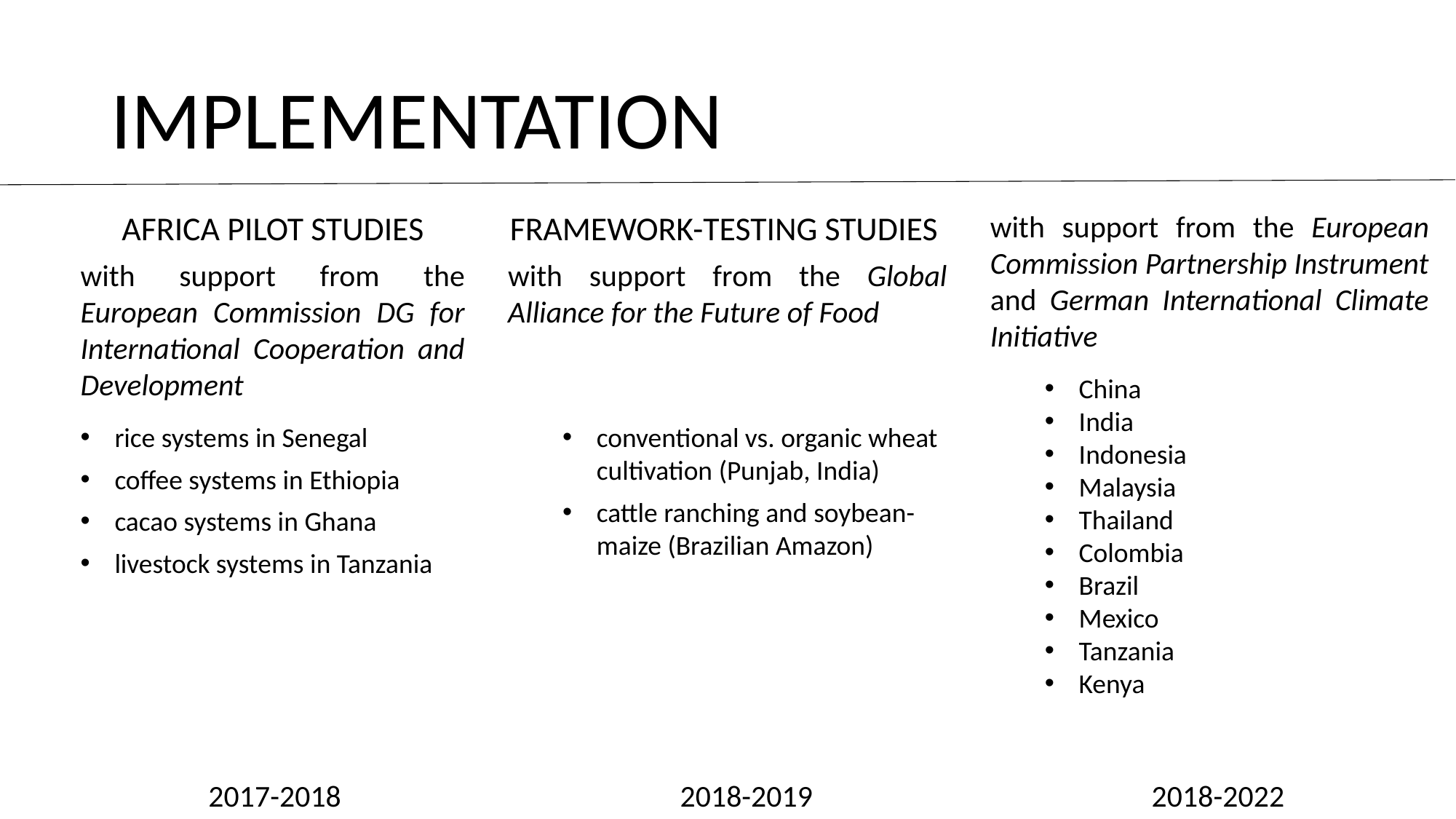

# IMPLEMENTATION
AFRICA PILOT STUDIES
with support from the European Commission DG for International Cooperation and Development
rice systems in Senegal
coffee systems in Ethiopia
cacao systems in Ghana
livestock systems in Tanzania

FRAMEWORK-TESTING STUDIES
with support from the Global Alliance for the Future of Food

conventional vs. organic wheat cultivation (Punjab, India)
cattle ranching and soybean-maize (Brazilian Amazon)

COUNTRY IMPLEMENTATION
with support from the European Commission Partnership Instrument and German International Climate Initiative
China
India
Indonesia
Malaysia
Thailand
Colombia
Brazil
Mexico
Tanzania
Kenya

2017-2018
2018-2019
2018-2022